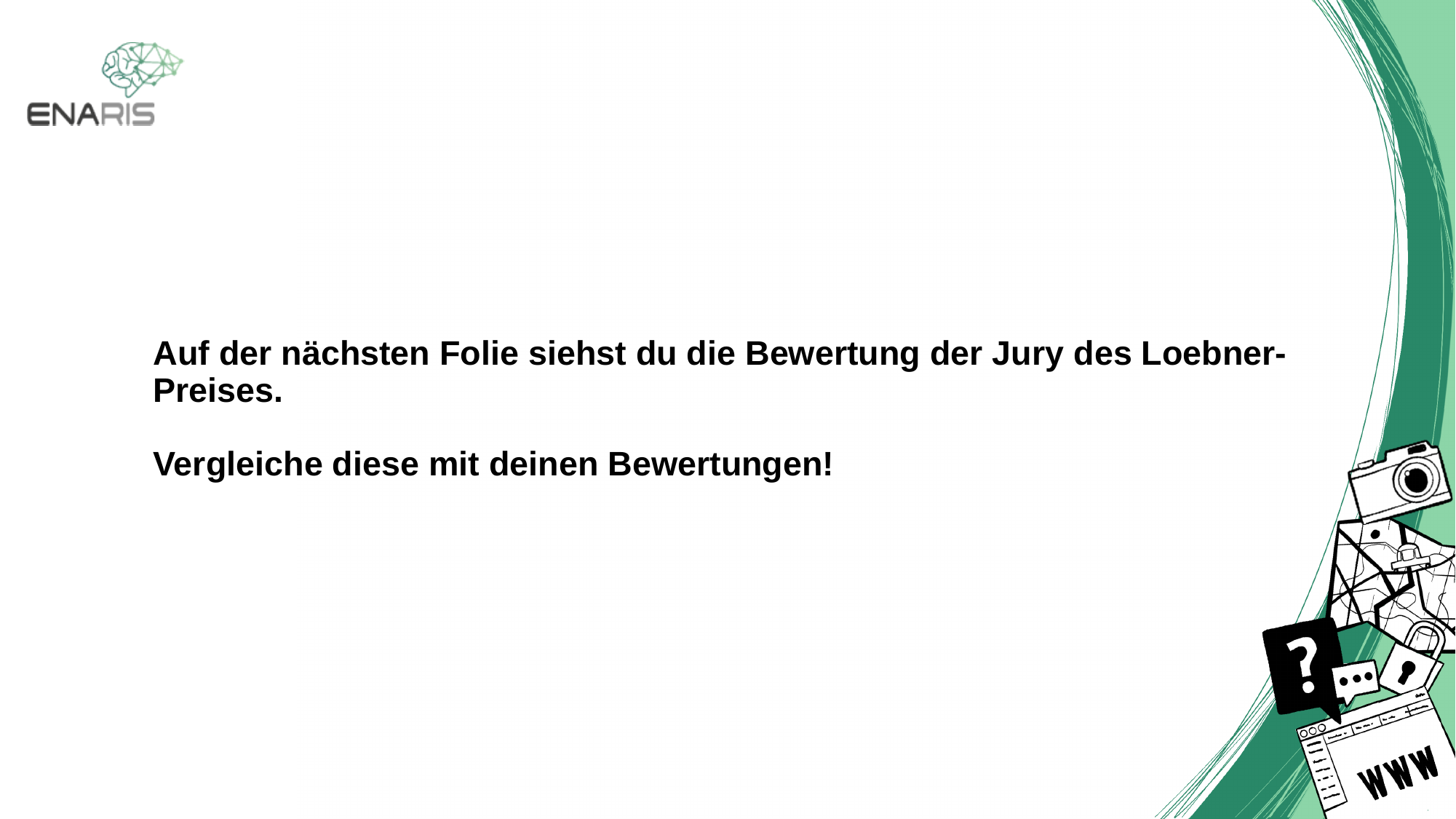

# Auf der nächsten Folie siehst du die Bewertung der Jury des Loebner-Preises. Vergleiche diese mit deinen Bewertungen!